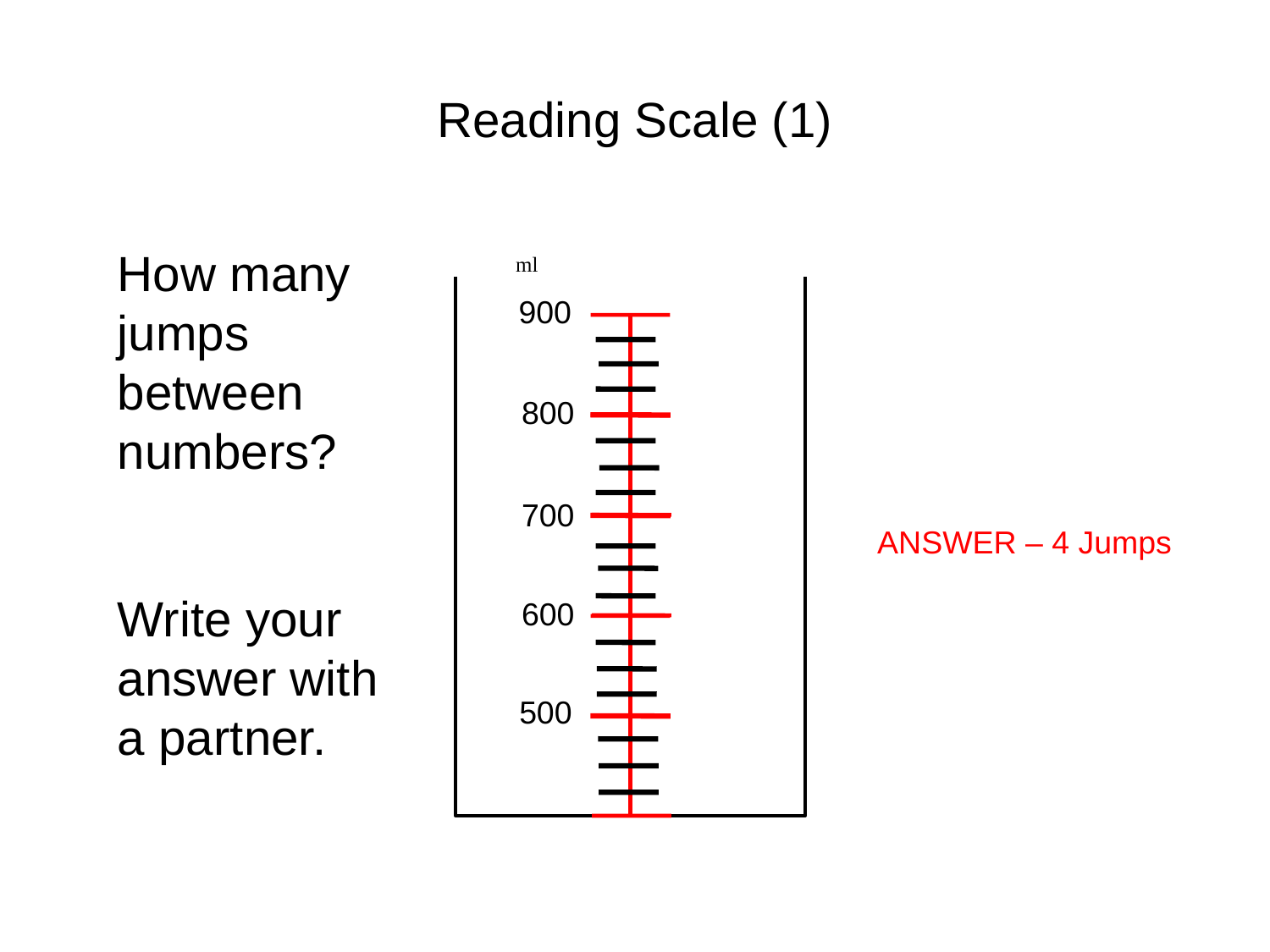

# Reading Scale (1)
How many jumps between numbers?

Write your answer with a partner.
ml

900

800

700

600

500

ANSWER – 4 Jumps